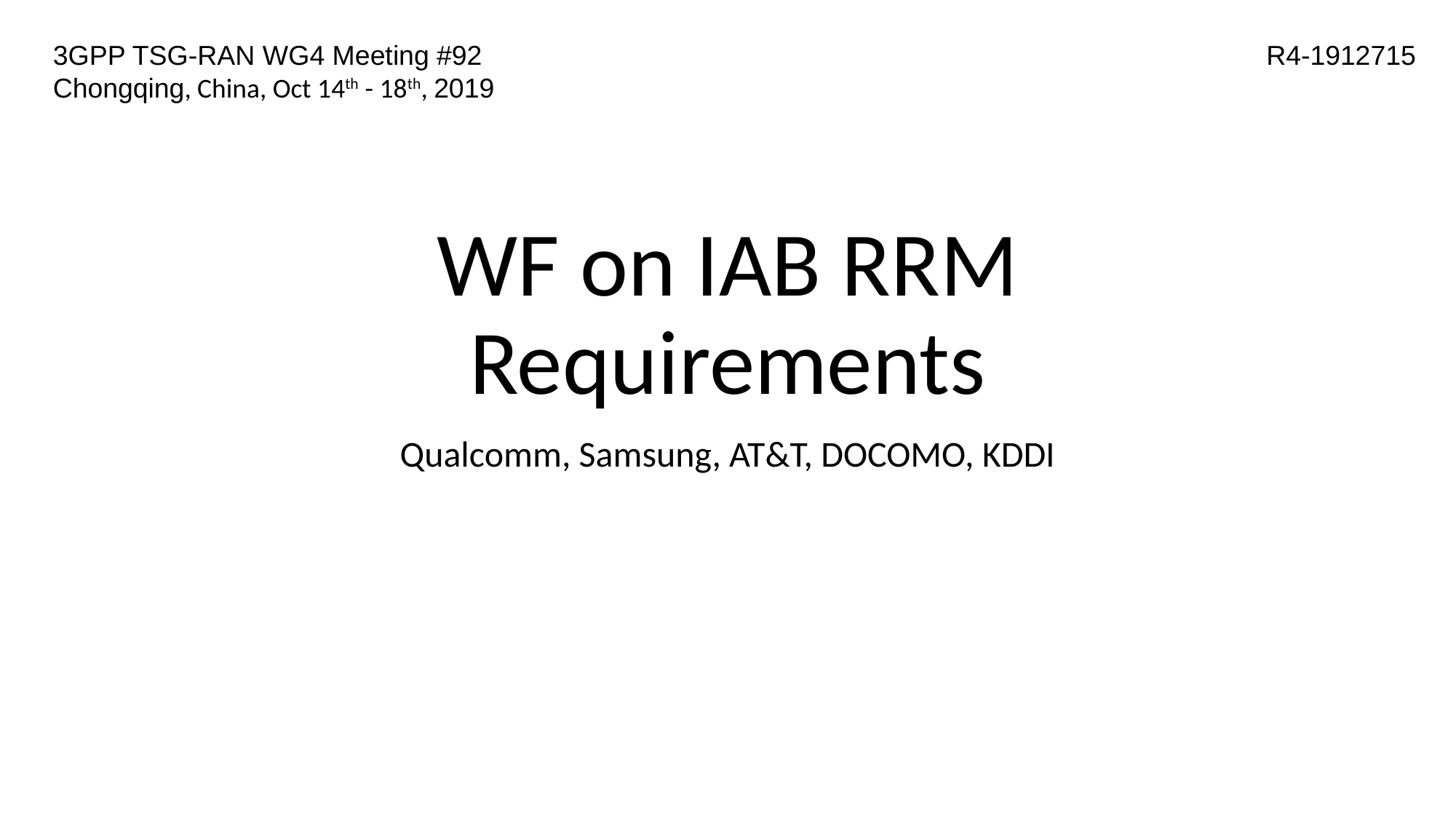

R4-1912715
3GPP TSG-RAN WG4 Meeting #92
Chongqing, China, Oct 14th - 18th, 2019
# WF on IAB RRM Requirements
Qualcomm, Samsung, AT&T, DOCOMO, KDDI